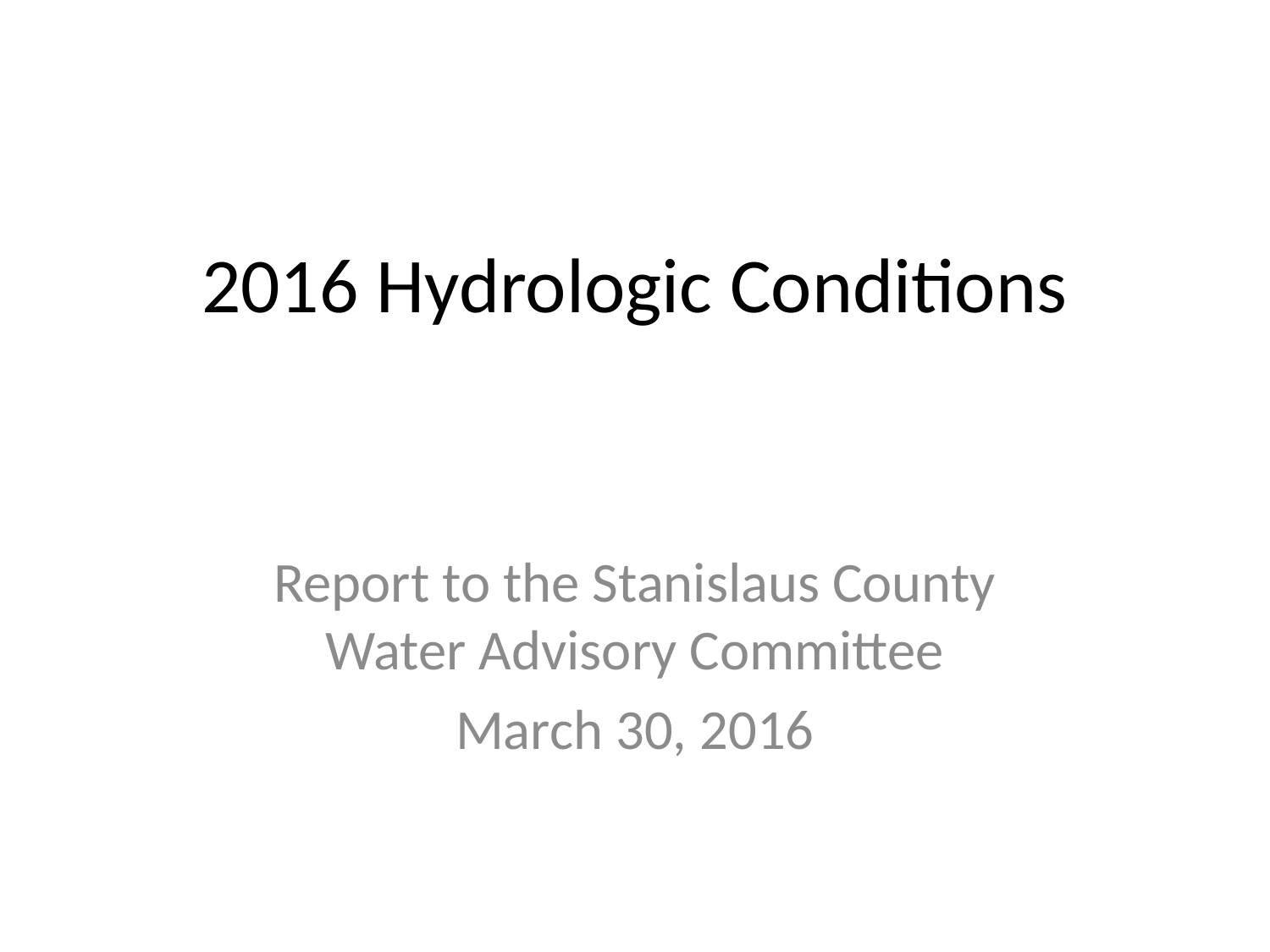

# 2016 Hydrologic Conditions
Report to the Stanislaus County Water Advisory Committee
March 30, 2016